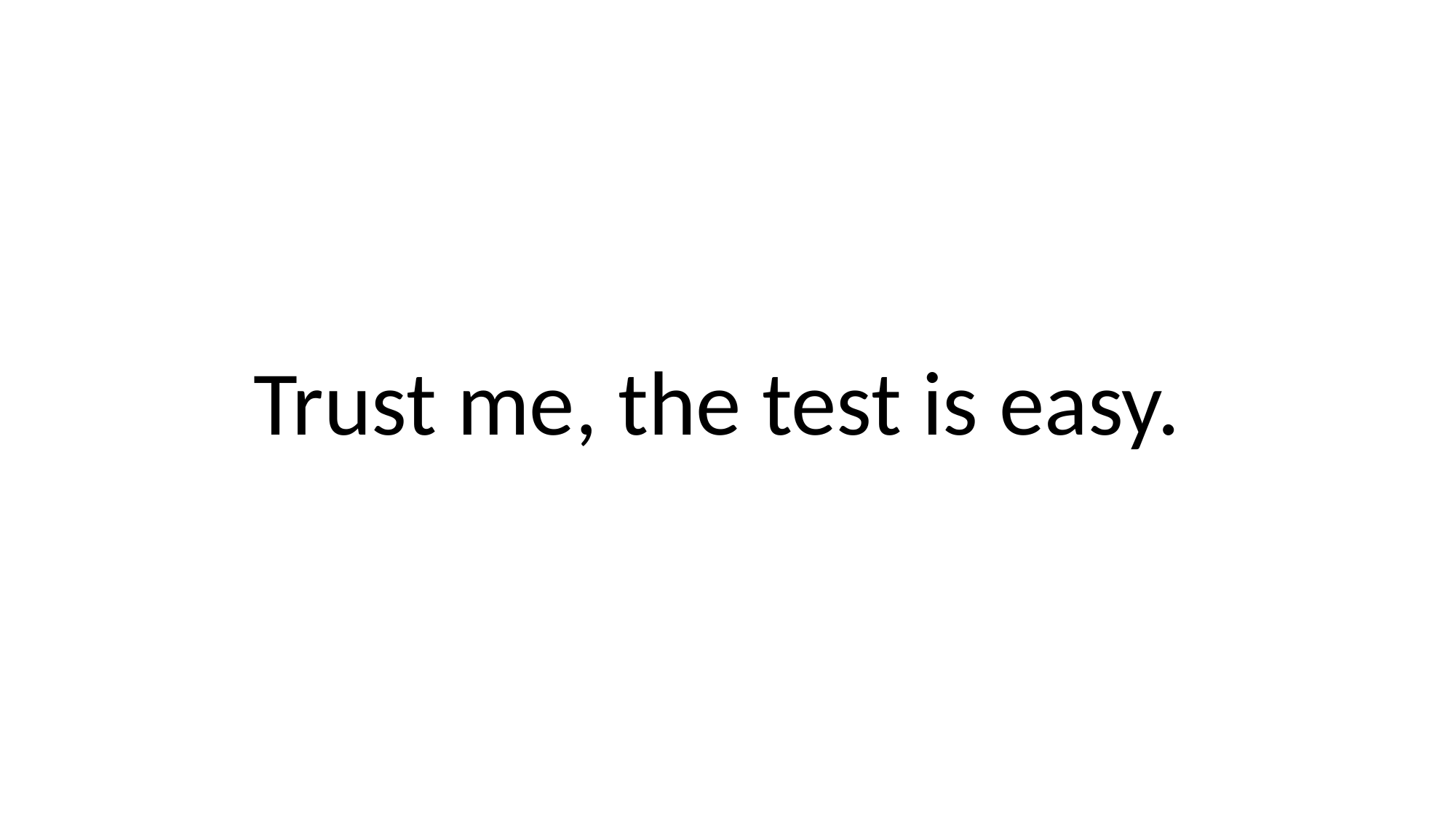

# Trust me, the test is easy.